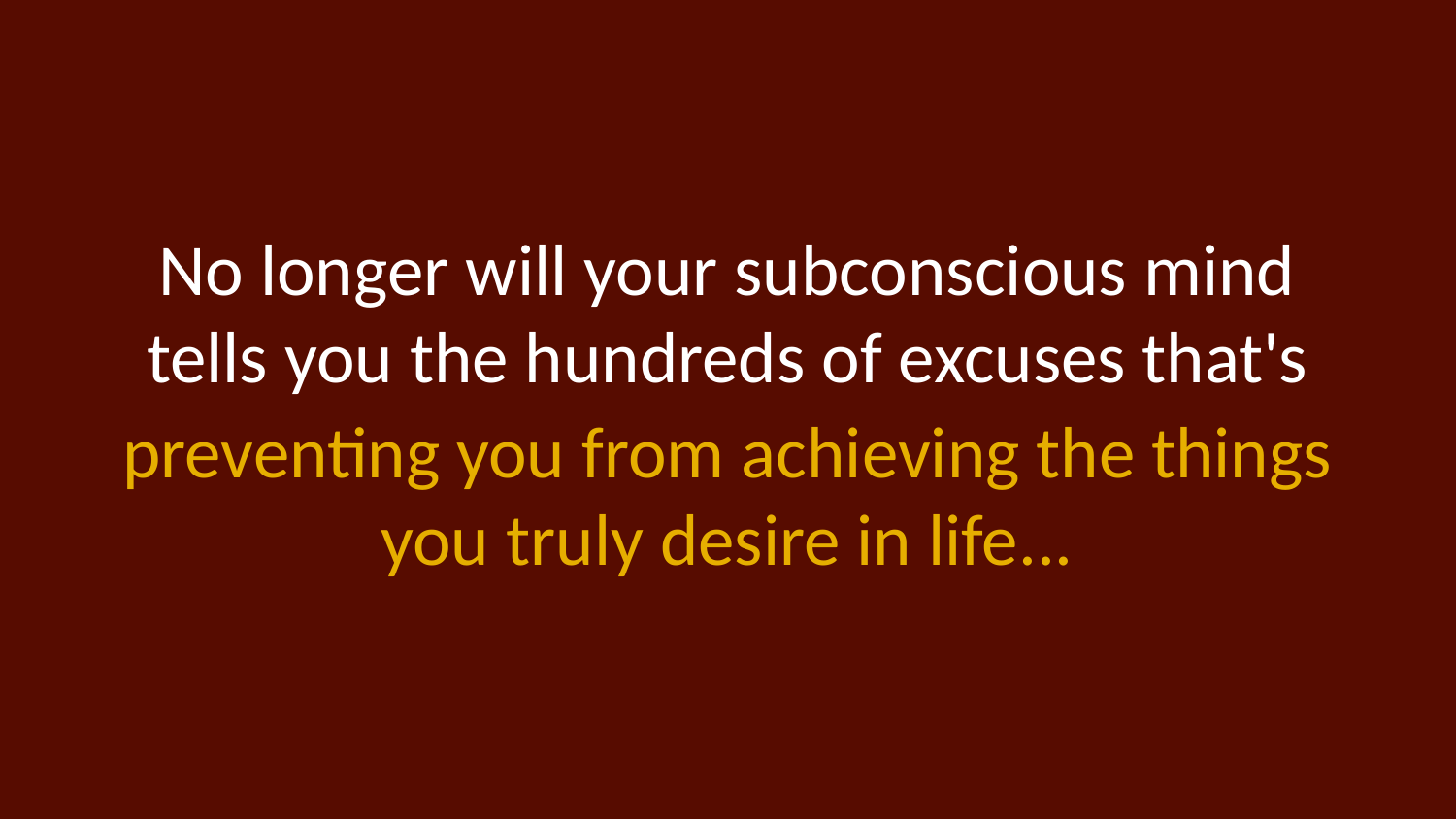

No longer will your subconscious mind tells you the hundreds of excuses that's
preventing you from achieving the things you truly desire in life...